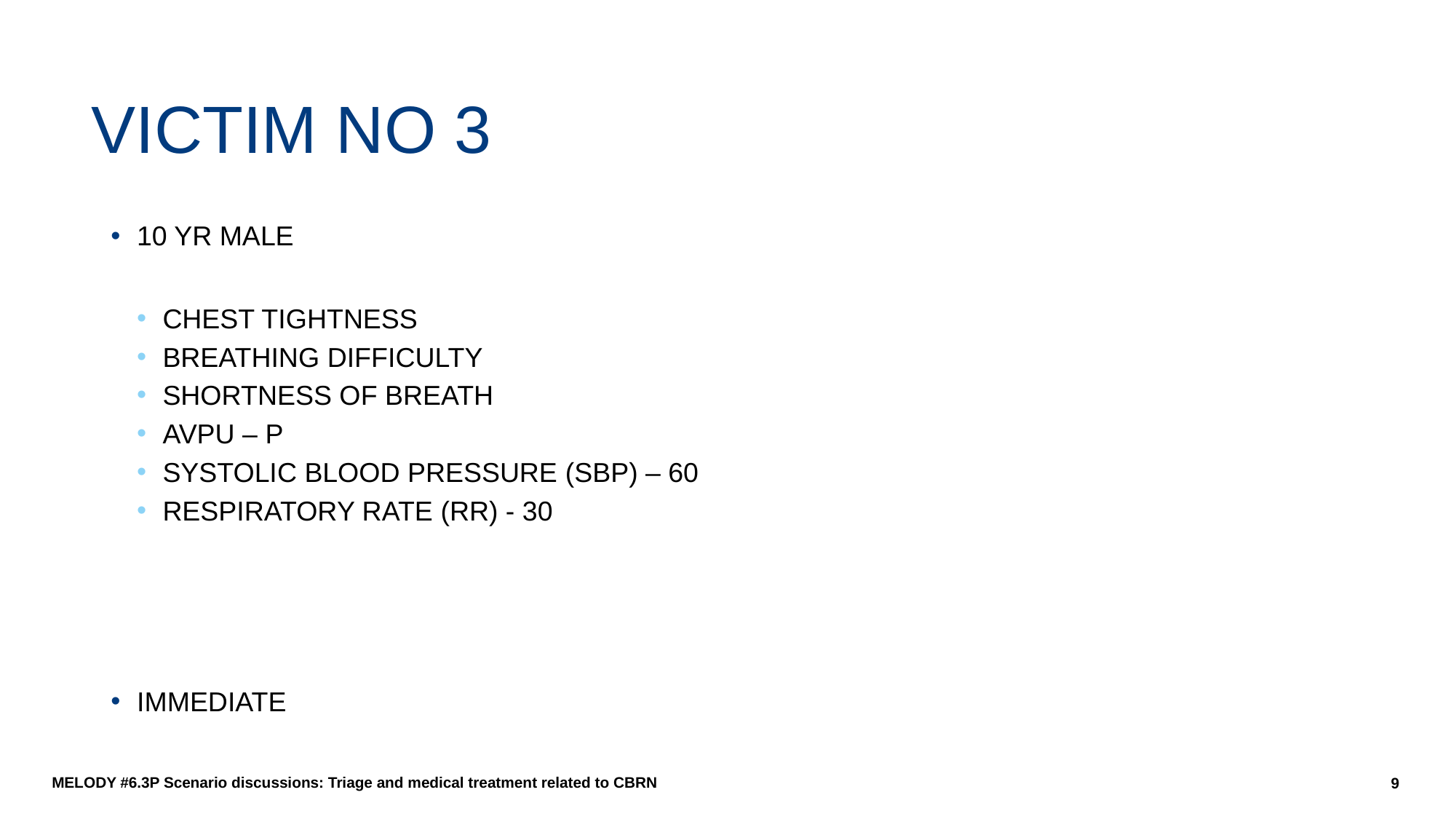

# VICTIM NO 3
10 YR MALE

CHEST TIGHTNESS
BREATHING DIFFICULTY
SHORTNESS OF BREATH
AVPU – P
SYSTOLIC BLOOD PRESSURE (SBP) – 60
RESPIRATORY RATE (RR) - 30

IMMEDIATE

MELODY #6.3P Scenario discussions: Triage and medical treatment related to CBRN
9